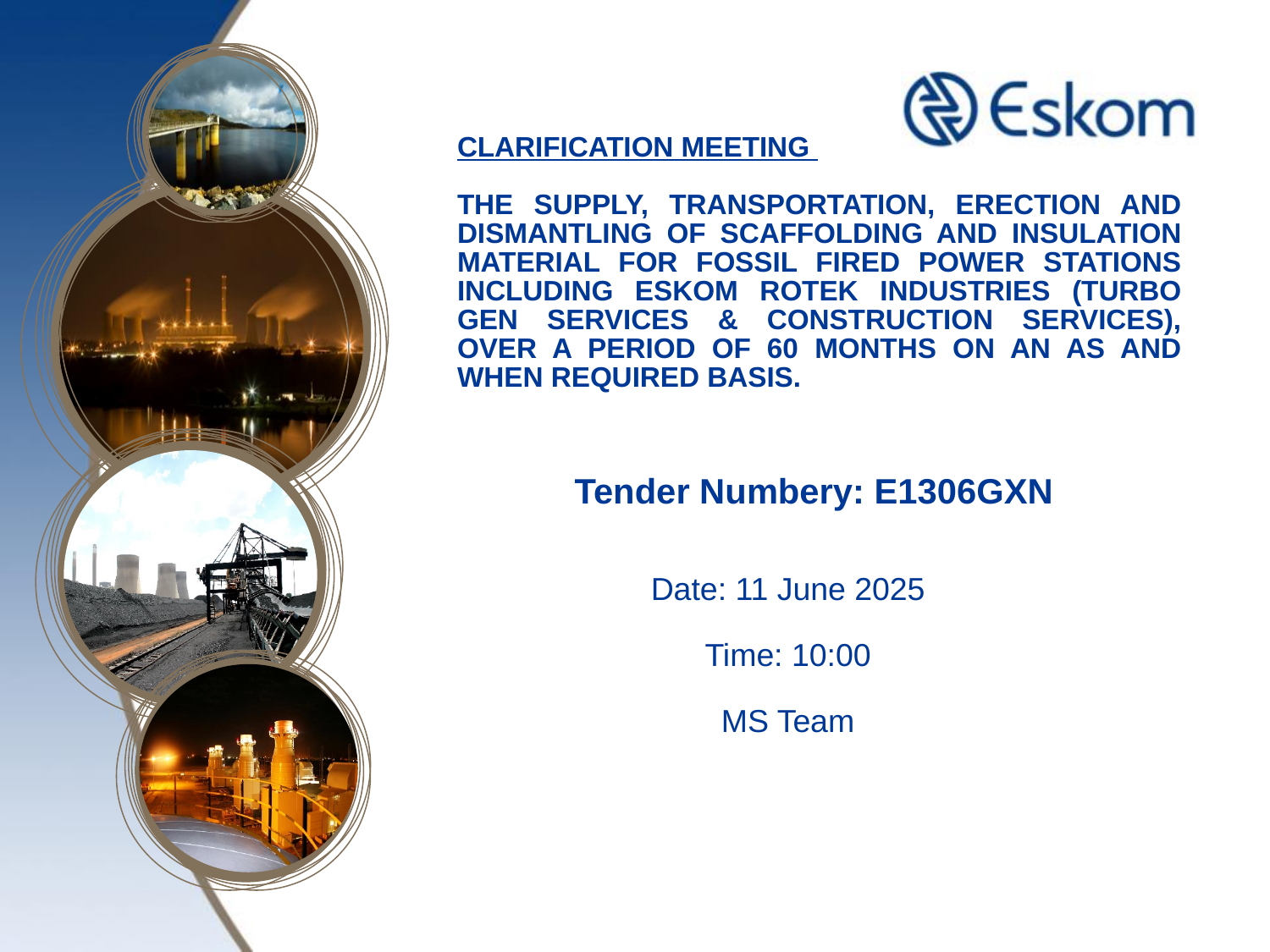

CLARIFICATION MEETING

THE SUPPLY, TRANSPORTATION, ERECTION AND DISMANTLING OF SCAFFOLDING AND INSULATION MATERIAL FOR FOSSIL FIRED POWER STATIONS INCLUDING ESKOM ROTEK INDUSTRIES (TURBO GEN SERVICES & CONSTRUCTION SERVICES), OVER A PERIOD OF 60 MONTHS ON AN AS AND WHEN REQUIRED BASIS.

 Tender Numbery: E1306GXN

Date: 11 June 2025
Time: 10:00
MS Team